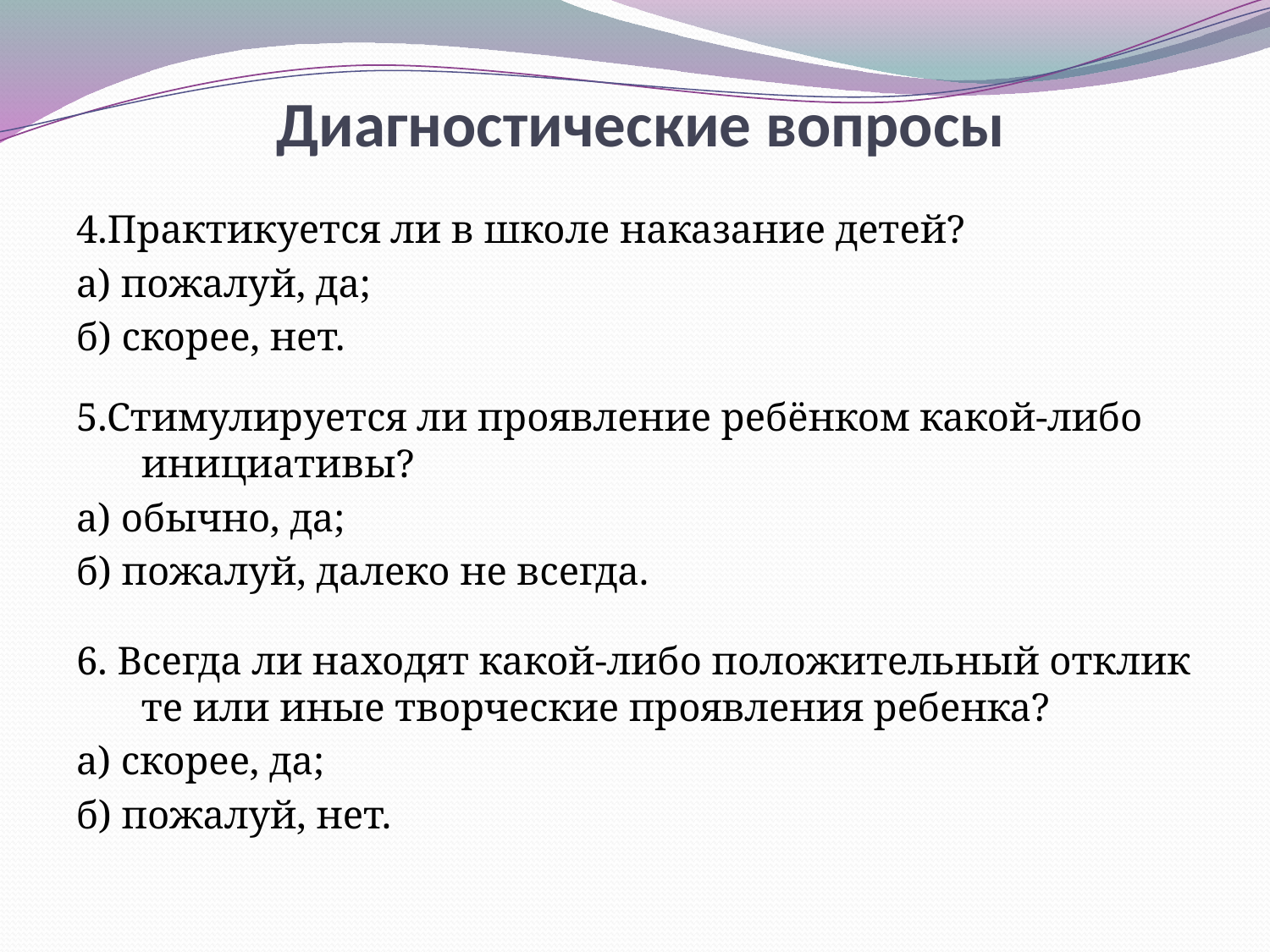

# Диагностические вопросы
4.Практикуется ли в школе наказание детей?
а) пожалуй, да;
б) скорее, нет.

5.Стимулируется ли проявление ребёнком какой-либо инициативы?
а) обычно, да;
б) пожалуй, далеко не всегда.

6. Всегда ли находят какой-либо положительный отклик те или иные творческие проявления ребенка?
а) скорее, да;
б) пожалуй, нет.